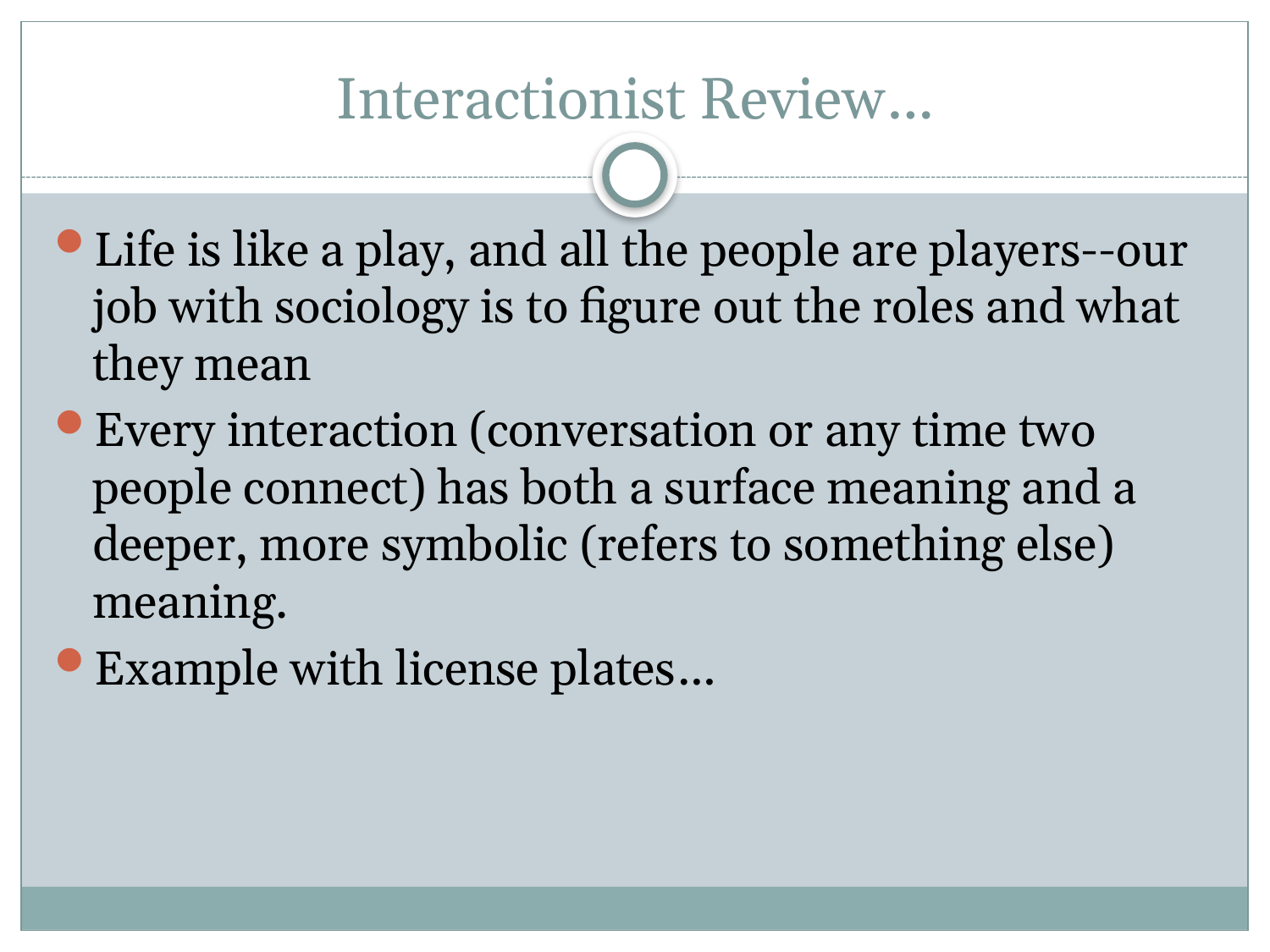

# Interactionist Review…
Life is like a play, and all the people are players--our job with sociology is to figure out the roles and what they mean
Every interaction (conversation or any time two people connect) has both a surface meaning and a deeper, more symbolic (refers to something else) meaning.
Example with license plates…